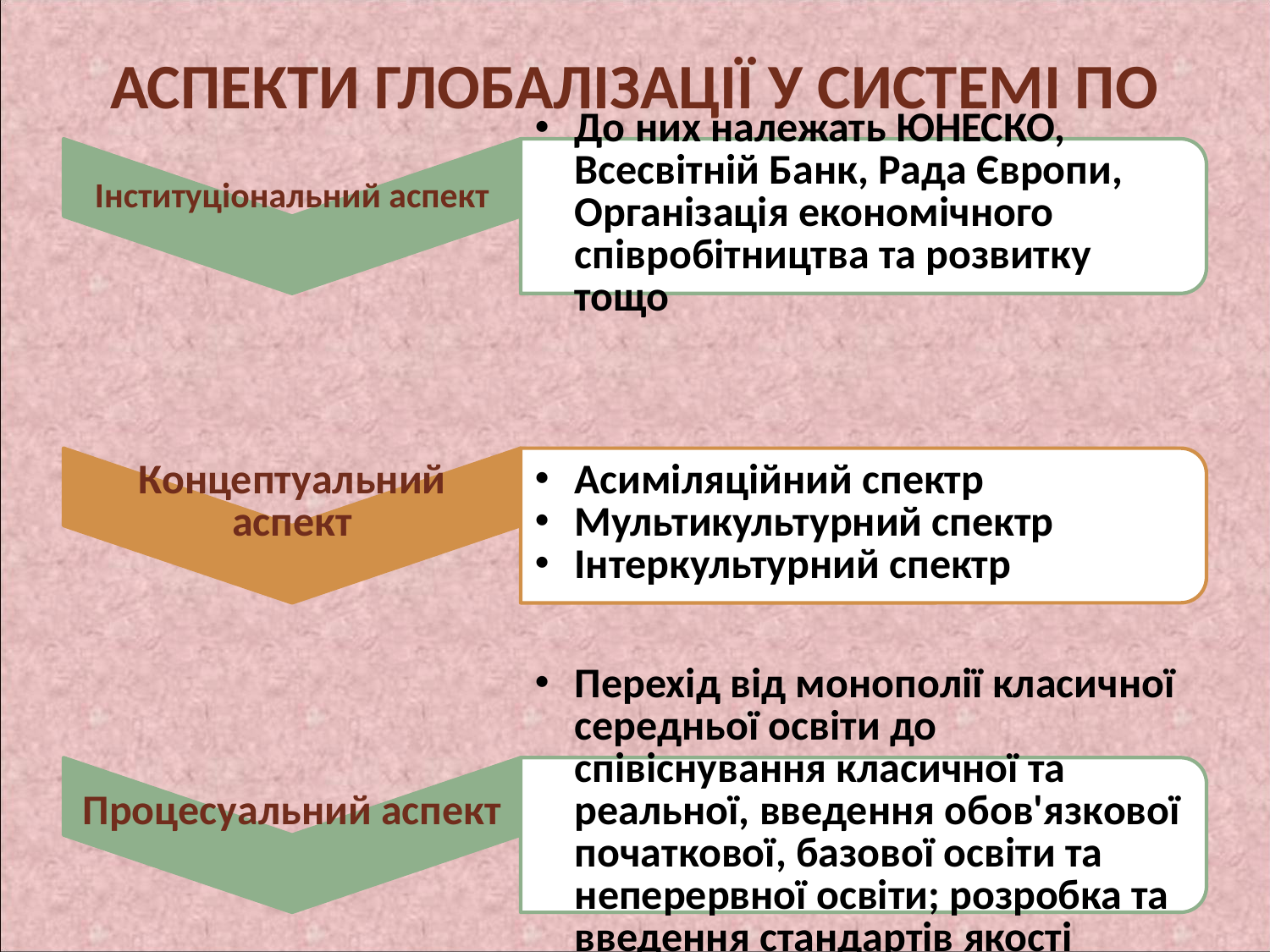

# АСПЕКТИ ГЛОБАЛІЗАЦІЇ У СИСТЕМІ ПО
Інституціональний аспект
До них належать ЮНЕСКО, Всесвітній Банк, Рада Європи, Організація економічного співробітництва та розвитку тощо
Концептуальний аспект
Асиміляційний спектр
Інтеркультурний спектр
Процесуальний аспект
Мультикультурний спектр